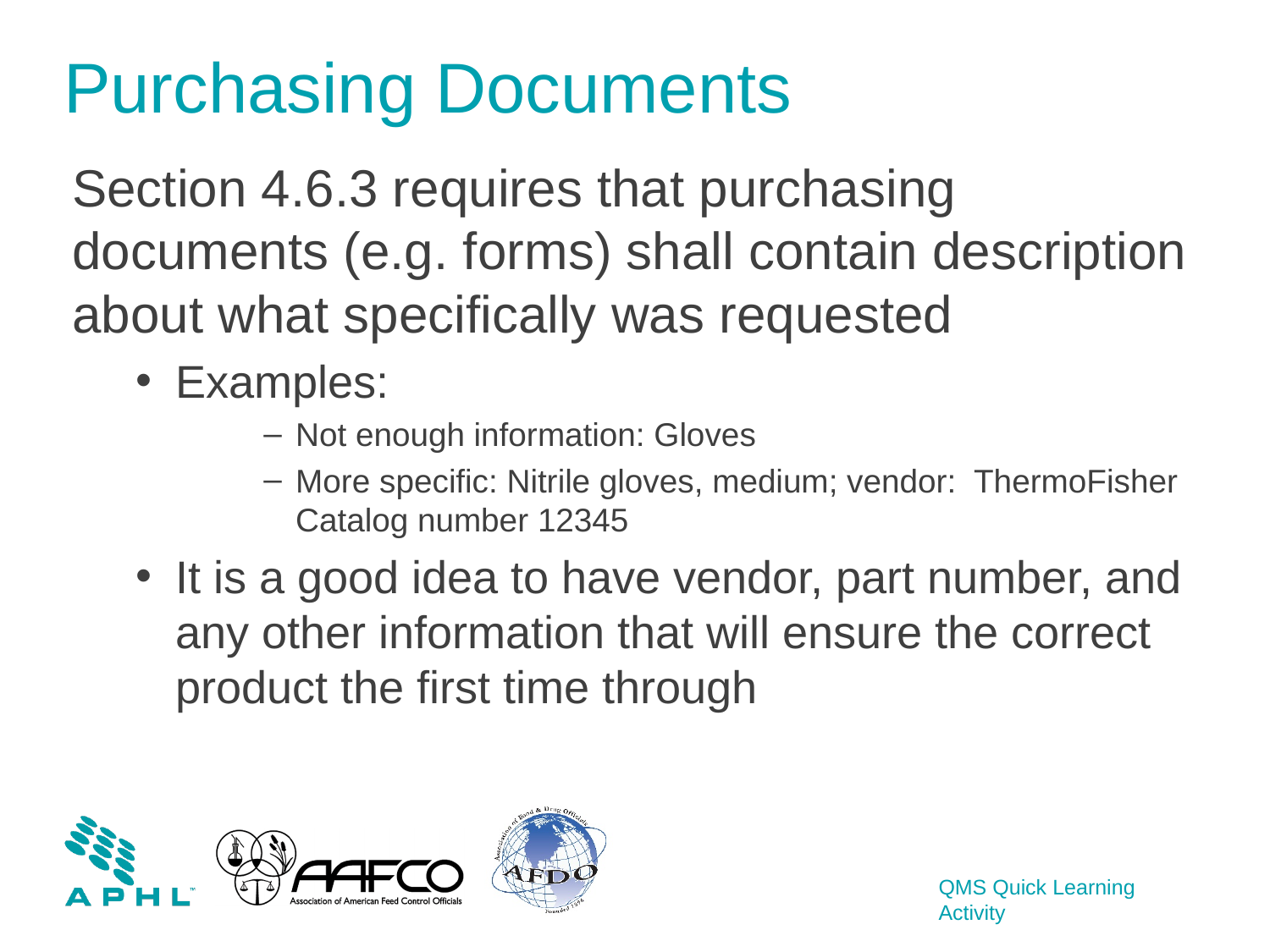

# Purchasing Documents
Section 4.6.3 requires that purchasing documents (e.g. forms) shall contain description about what specifically was requested
Examples:
Not enough information: Gloves
More specific: Nitrile gloves, medium; vendor:  ThermoFisher Catalog number 12345
It is a good idea to have vendor, part number, and any other information that will ensure the correct product the first time through